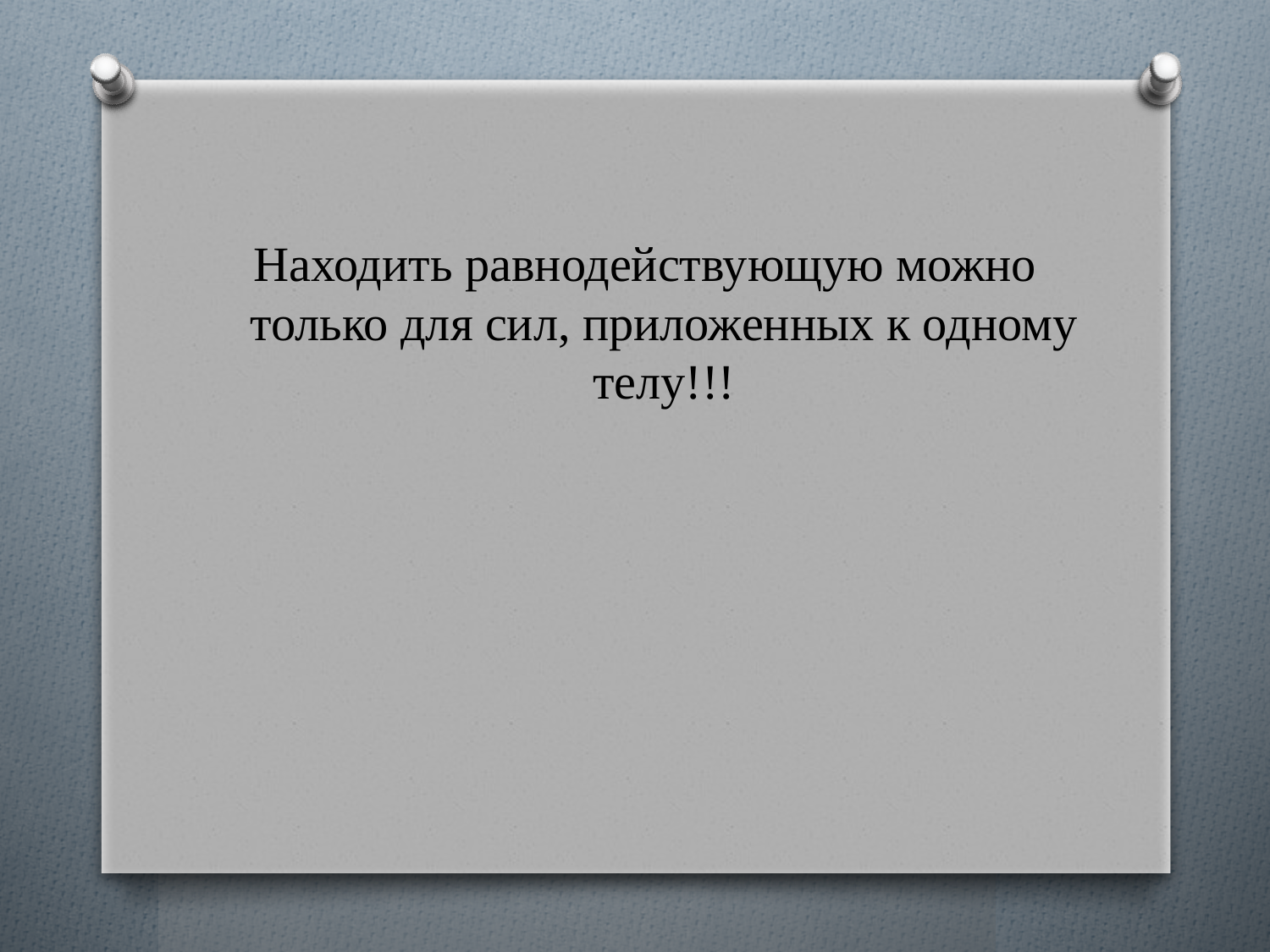

Находить равнодействующую можно только для сил, приложенных к одному телу!!!